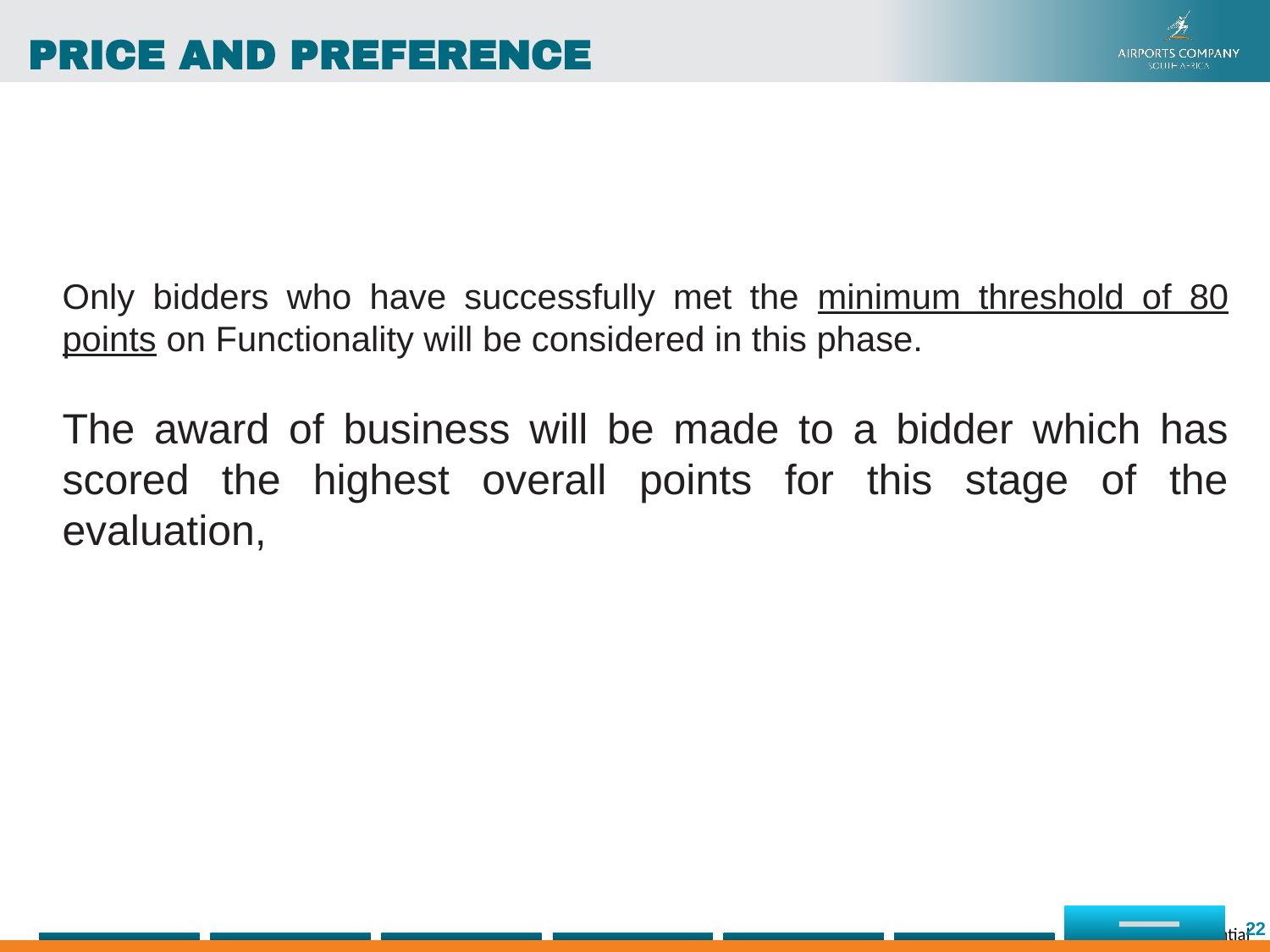

Price and preference

Only bidders who have successfully met the minimum threshold of 80 points on Functionality will be considered in this phase.

The award of business will be made to a bidder which has scored the highest overall points for this stage of the evaluation,

22